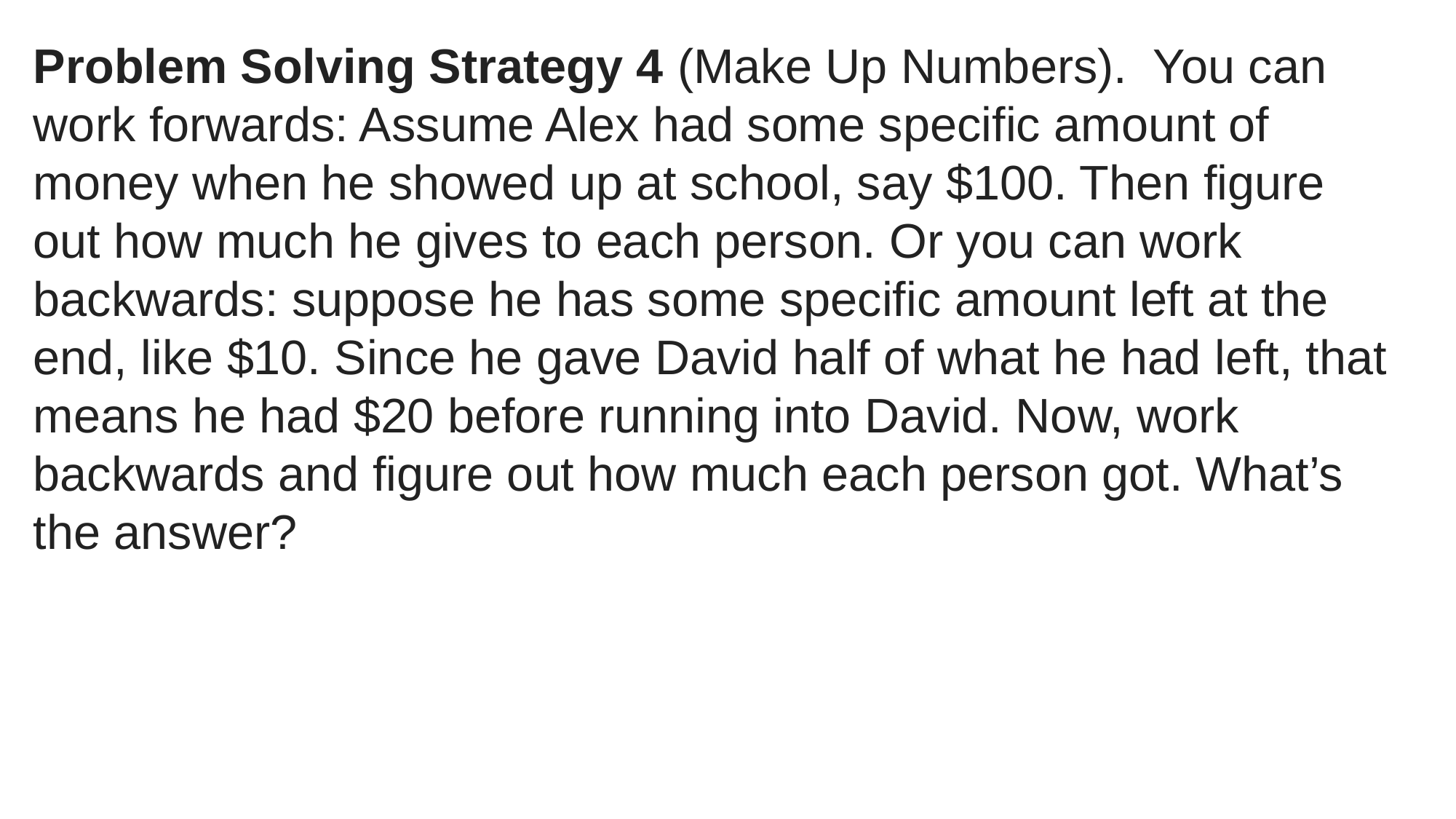

Problem Solving Strategy 4 (Make Up Numbers).  You can work forwards: Assume Alex had some specific amount of money when he showed up at school, say $100. Then figure out how much he gives to each person. Or you can work backwards: suppose he has some specific amount left at the end, like $10. Since he gave David half of what he had left, that means he had $20 before running into David. Now, work backwards and figure out how much each person got. What’s the answer?